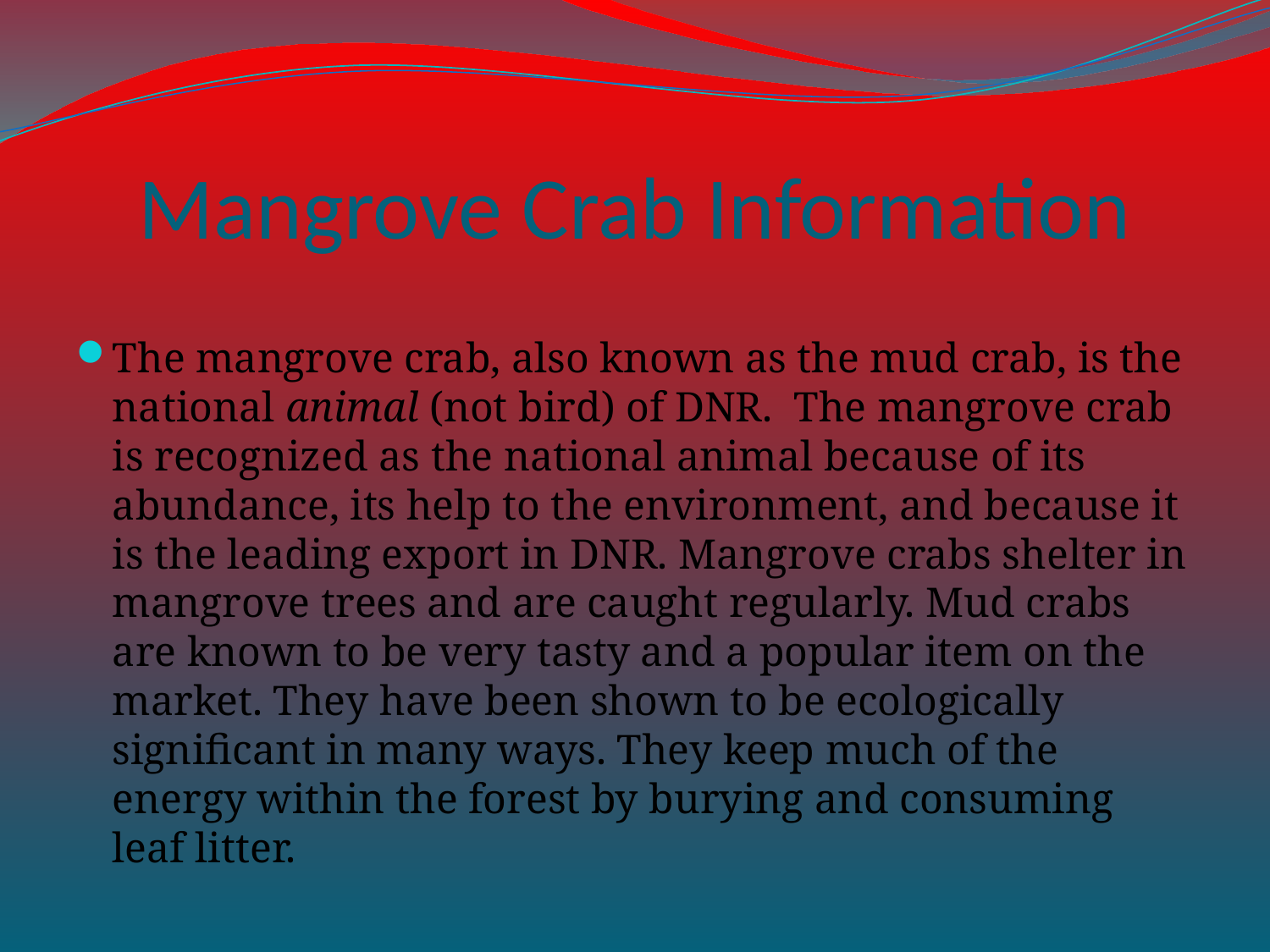

# Mangrove Crab Information

The mangrove crab, also known as the mud crab, is the national animal (not bird) of DNR.  The mangrove crab is recognized as the national animal because of its abundance, its help to the environment, and because it is the leading export in DNR. Mangrove crabs shelter in mangrove trees and are caught regularly. Mud crabs are known to be very tasty and a popular item on the market. They have been shown to be ecologically significant in many ways. They keep much of the energy within the forest by burying and consuming leaf litter.